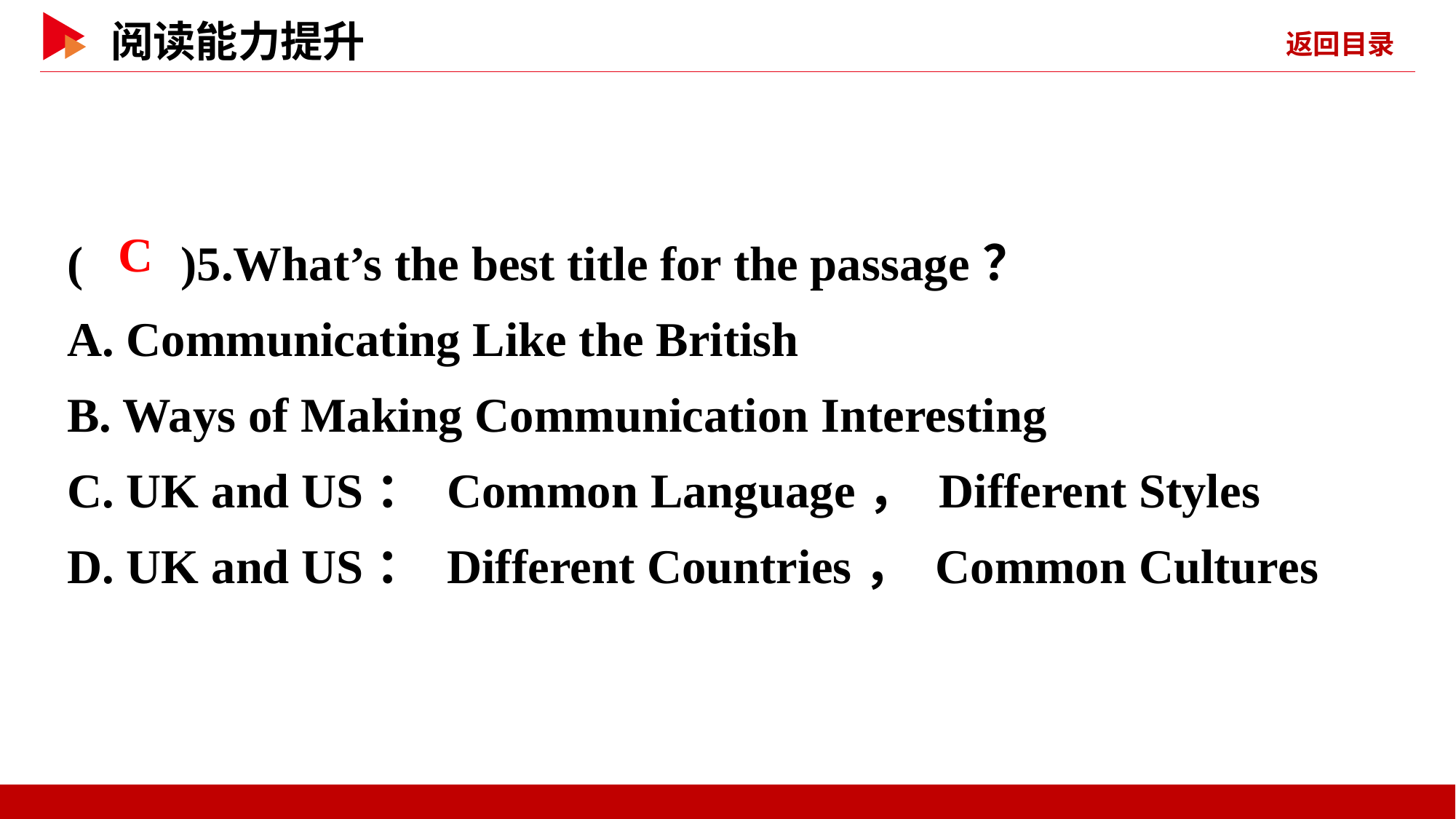

(        )5.What’s the best title for the passage？
A. Communicating Like the British
B. Ways of Making Communication Interesting
C. UK and US： Common Language， Different Styles
D. UK and US： Different Countries， Common Cultures
   C